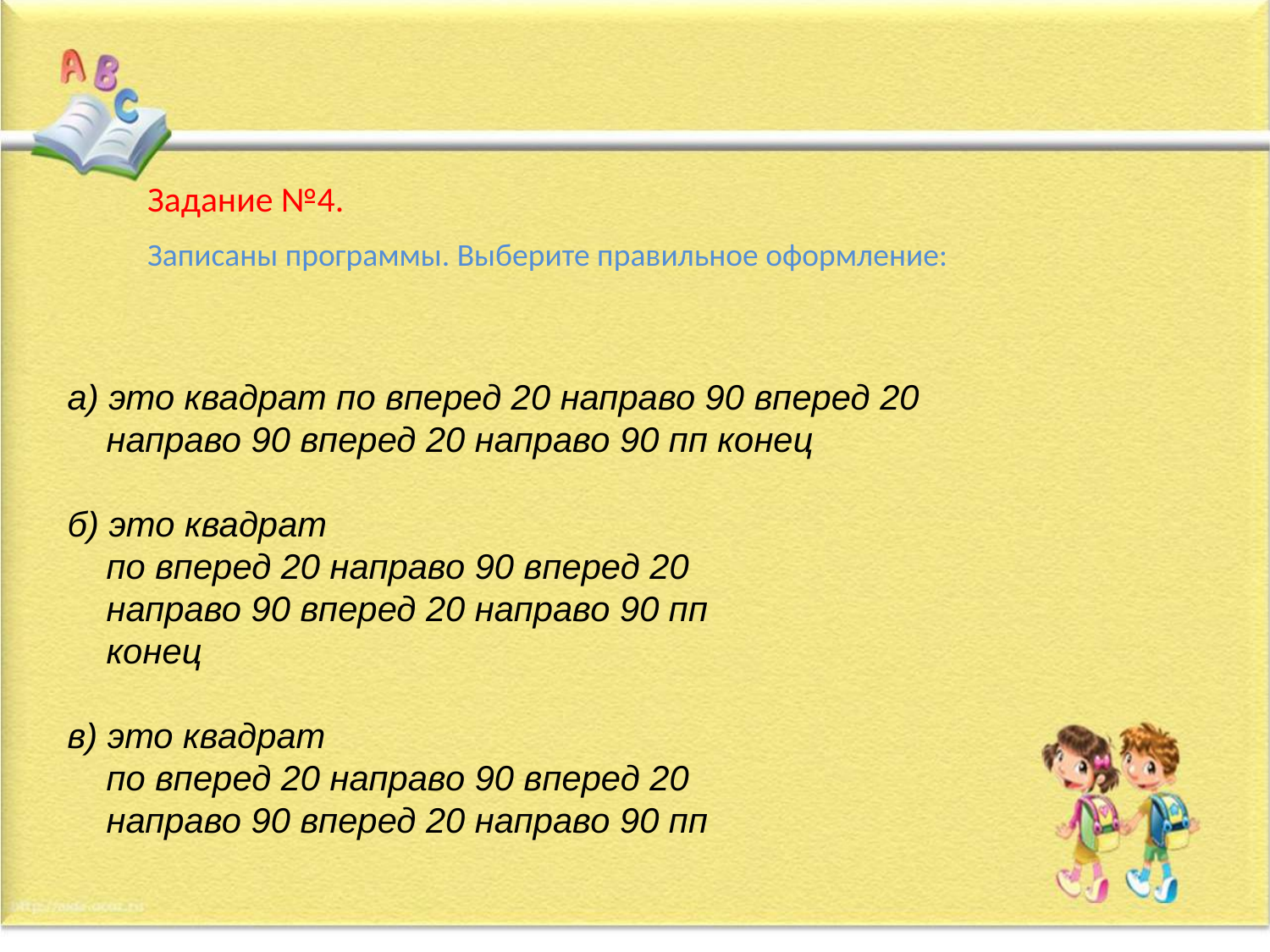

Задание №4.
Записаны программы. Выберите правильное оформление:

а) это квадрат по вперед 20 направо 90 вперед 20
    направо 90 вперед 20 направо 90 пп конец

б) это квадрат
    по вперед 20 направо 90 вперед 20
    направо 90 вперед 20 направо 90 пп
    конец

в) это квадрат
    по вперед 20 направо 90 вперед 20
    направо 90 вперед 20 направо 90 пп